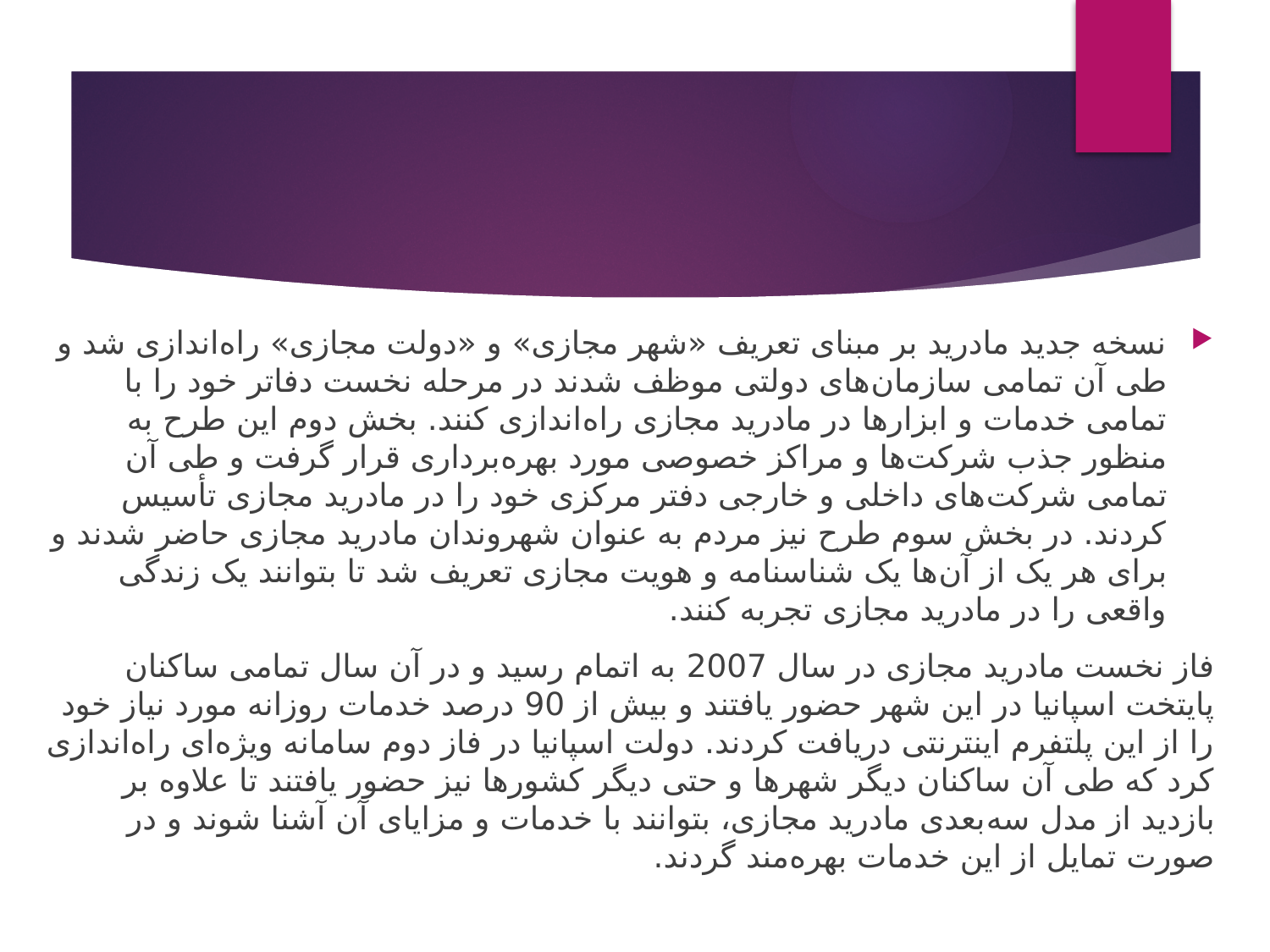

نسخه جدید مادرید بر مبنای تعریف «شهر مجازی» و «دولت مجازی» راه‌اندازی شد و طی آن تمامی سازمان‌های دولتی موظف شدند در مرحله نخست دفاتر خود را با تمامی خدمات و ابزارها در مادرید مجازی راه‌اندازی کنند. بخش دوم این طرح به منظور جذب شرکت‌ها و مراکز خصوصی مورد بهره‌برداری قرار گرفت و طی آن تمامی شرکت‌های داخلی و خارجی دفتر مرکزی خود را در مادرید مجازی تأسیس کردند. در بخش سوم طرح نیز مردم به عنوان شهروندان مادرید مجازی حاضر شدند و برای هر یک از آن‌ها یک شناسنامه و هویت مجازی تعریف شد تا بتوانند یک زندگی واقعی را در مادرید مجازی تجربه کنند.
فاز نخست مادرید مجازی در سال 2007 به اتمام رسید و در آن سال تمامی ساکنان پایتخت اسپانیا در این شهر حضور یافتند و بیش از 90 درصد خدمات روزانه مورد نیاز خود را از این پلتفرم اینترنتی دریافت کردند. دولت اسپانیا در فاز دوم سامانه ویژه‌ای راه‌اندازی کرد که طی آن ساکنان دیگر شهرها و حتی دیگر کشورها نیز حضور یافتند تا علاوه بر بازدید از مدل سه‌بعدی مادرید مجازی، بتوانند با خدمات و مزایای آن آشنا شوند و در صورت تمایل از این خدمات بهره‌مند گردند.